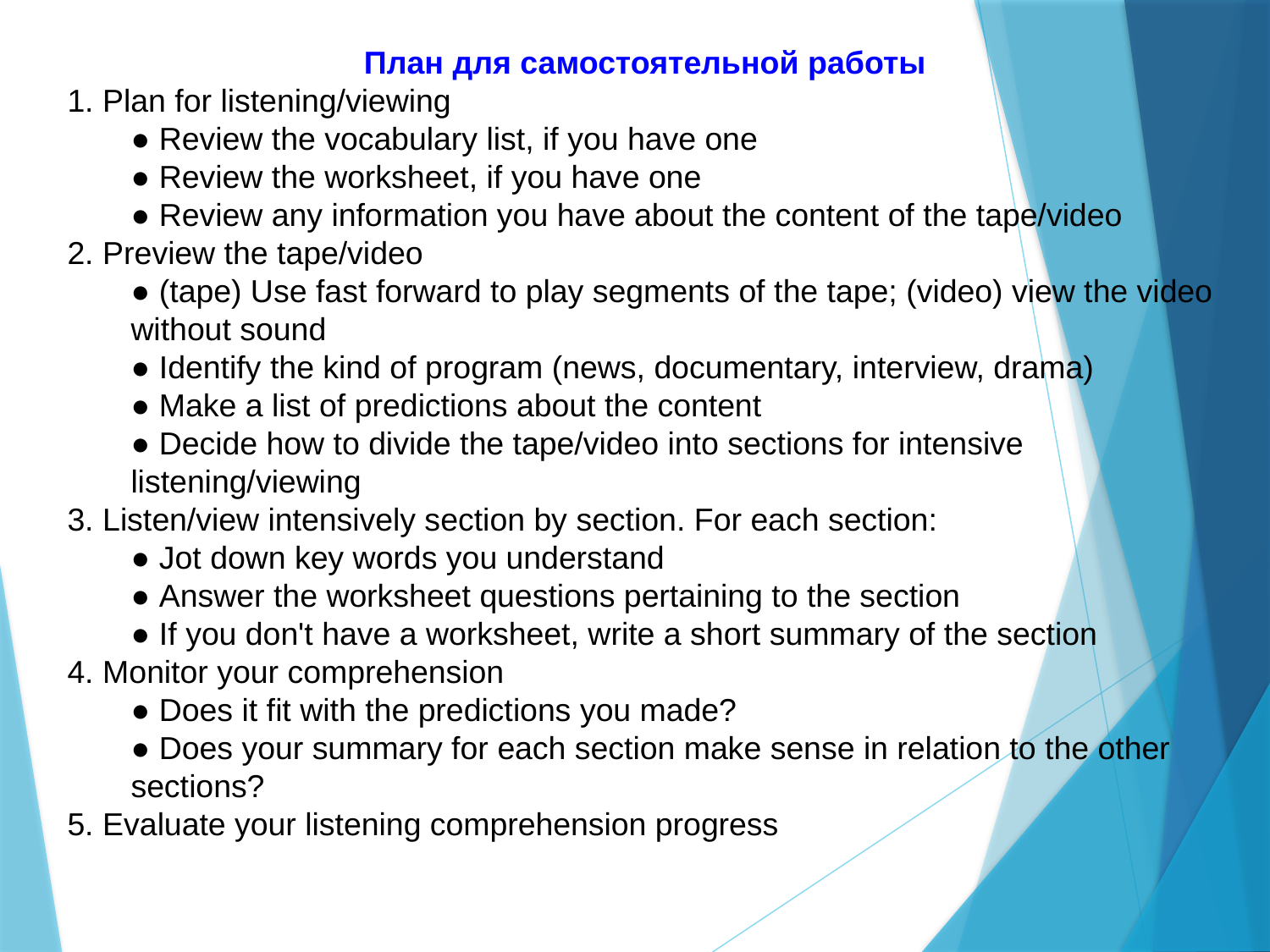

План для самостоятельной работы
1. Plan for listening/viewing
● Review the vocabulary list, if you have one
● Review the worksheet, if you have one
● Review any information you have about the content of the tape/video
2. Preview the tape/video
● (tape) Use fast forward to play segments of the tape; (video) view the video without sound
● Identify the kind of program (news, documentary, interview, drama)
● Make a list of predictions about the content
● Decide how to divide the tape/video into sections for intensive listening/viewing
3. Listen/view intensively section by section. For each section:
● Jot down key words you understand
● Answer the worksheet questions pertaining to the section
● If you don't have a worksheet, write a short summary of the section
4. Monitor your comprehension
● Does it fit with the predictions you made?
● Does your summary for each section make sense in relation to the other sections?
5. Evaluate your listening comprehension progress